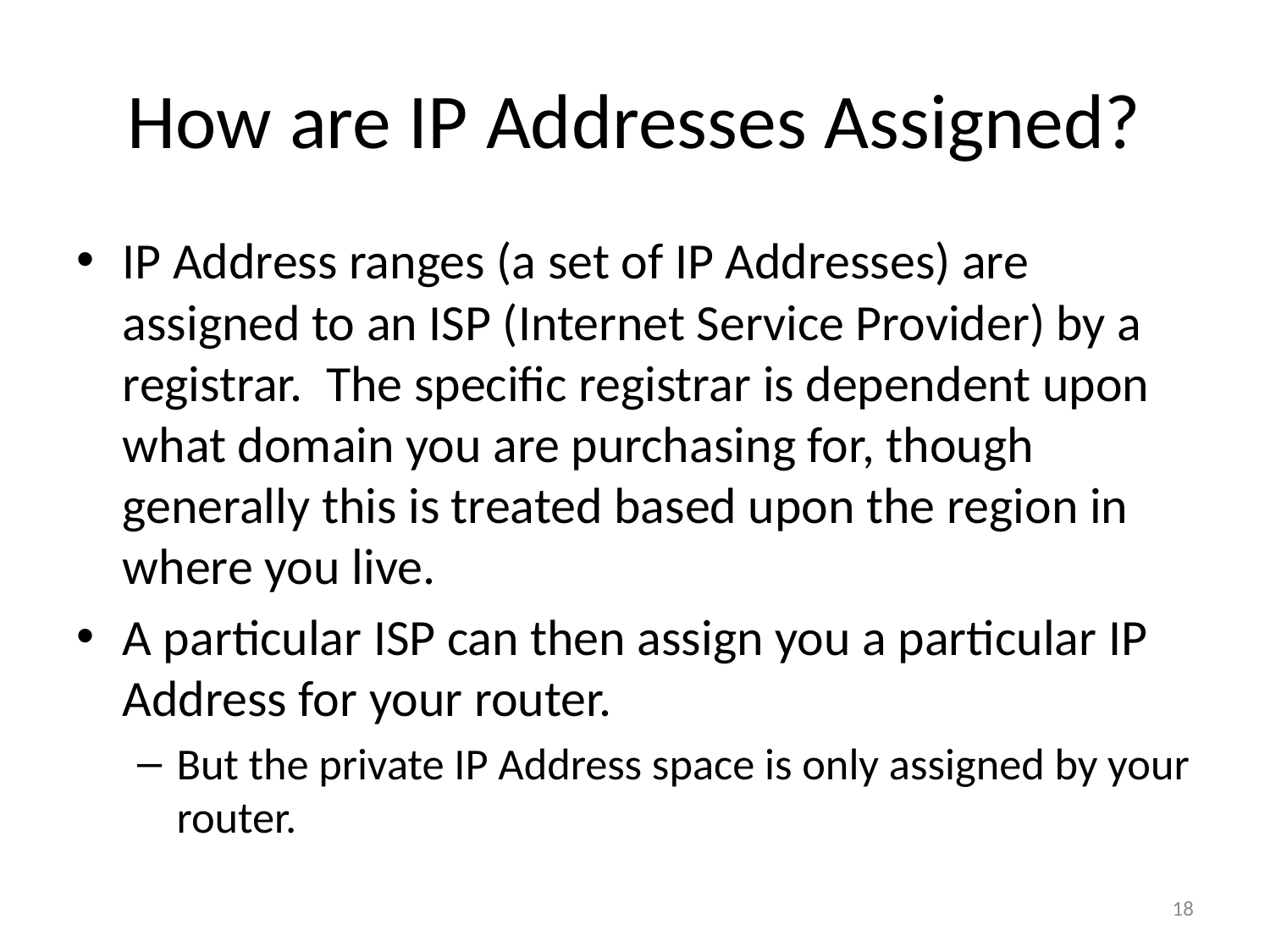

# How are IP Addresses Assigned?
IP Address ranges (a set of IP Addresses) are assigned to an ISP (Internet Service Provider) by a registrar.  The specific registrar is dependent upon what domain you are purchasing for, though generally this is treated based upon the region in where you live.
A particular ISP can then assign you a particular IP Address for your router.
But the private IP Address space is only assigned by your router.
18